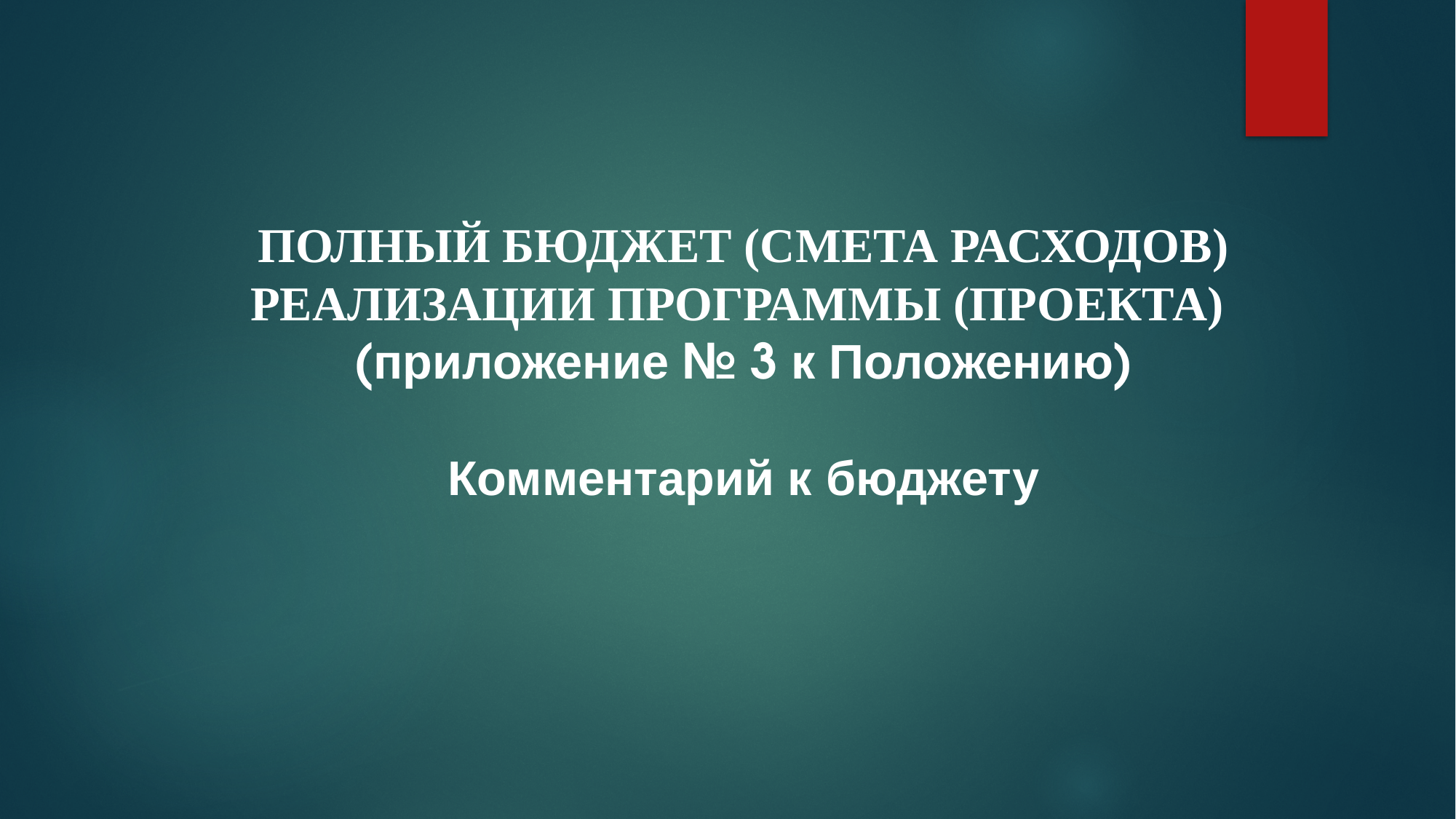

ПОЛНЫЙ БЮДЖЕТ (СМЕТА РАСХОДОВ) РЕАЛИЗАЦИИ ПРОГРАММЫ (ПРОЕКТА)
(приложение № 3 к Положению)

Комментарий к бюджету